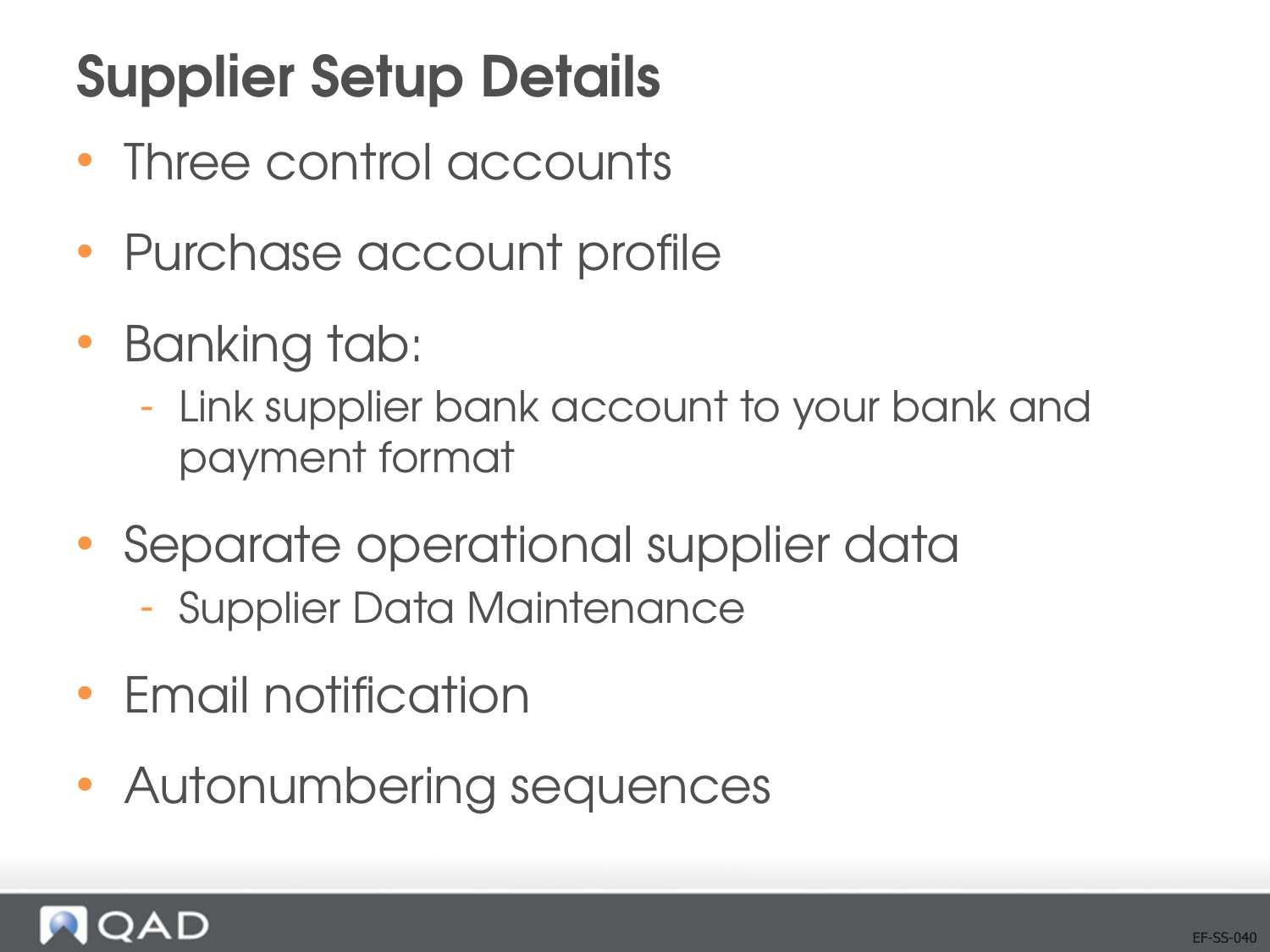

# Supplier Setup Details
Three control accounts
Purchase account profile
Banking tab:
Link supplier bank account to your bank and payment format
Separate operational supplier data
Supplier Data Maintenance
Email notification
Autonumbering sequences

EF-SS-040